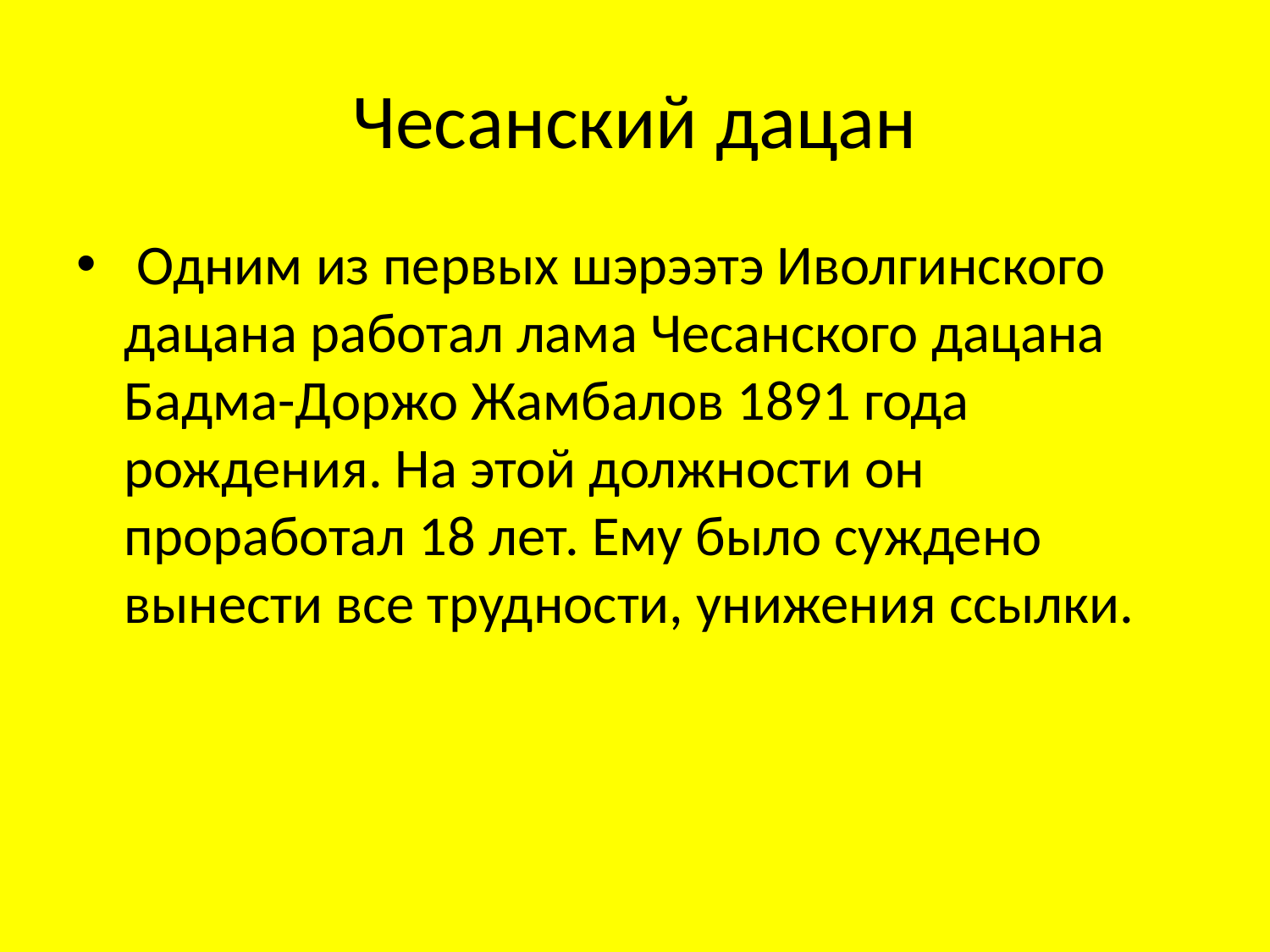

# Чесанский дацан
 Одним из первых шэрээтэ Иволгинского дацана работал лама Чесанского дацана Бадма-Доржо Жамбалов 1891 года рождения. На этой должности он проработал 18 лет. Ему было суждено вынести все трудности, унижения ссылки.